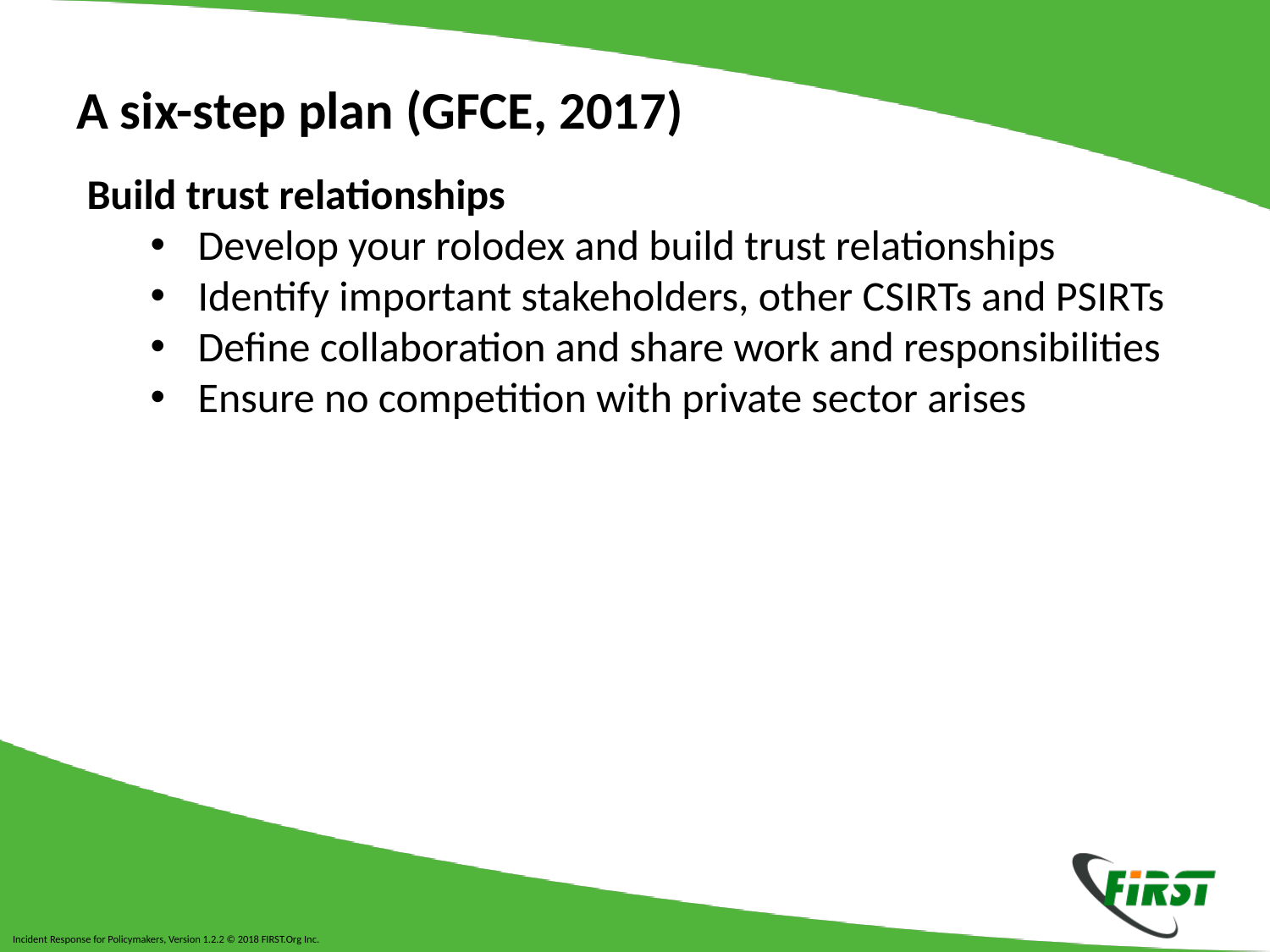

# A six-step plan (GFCE, 2017)
Build trust relationships
Develop your rolodex and build trust relationships
Identify important stakeholders, other CSIRTs and PSIRTs
Define collaboration and share work and responsibilities
Ensure no competition with private sector arises